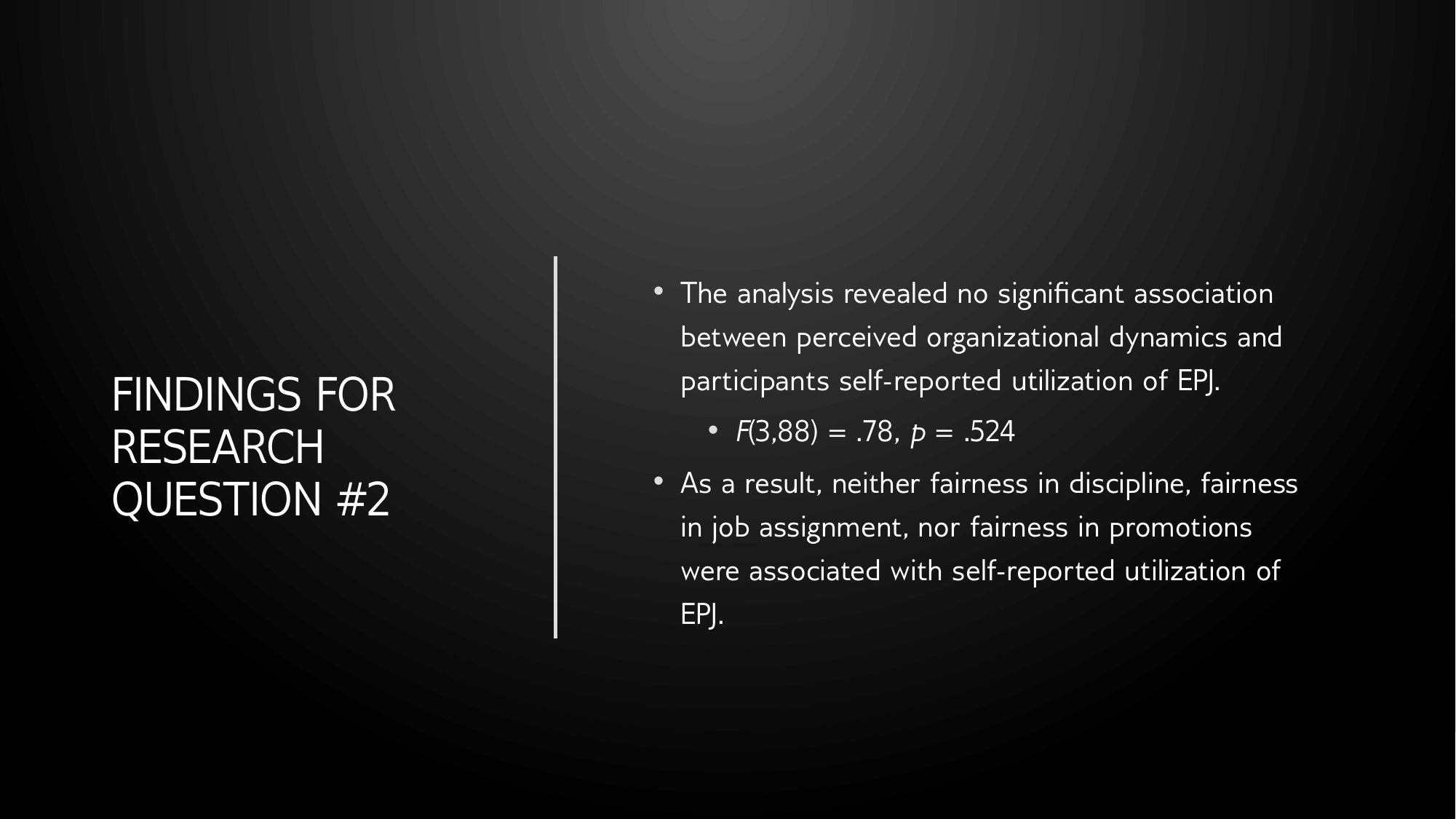

# Findings for Research question #2
The analysis revealed no significant association between perceived organizational dynamics and participants self-reported utilization of EPJ.
F(3,88) = .78, p = .524
As a result, neither fairness in discipline, fairness in job assignment, nor fairness in promotions were associated with self-reported utilization of EPJ.